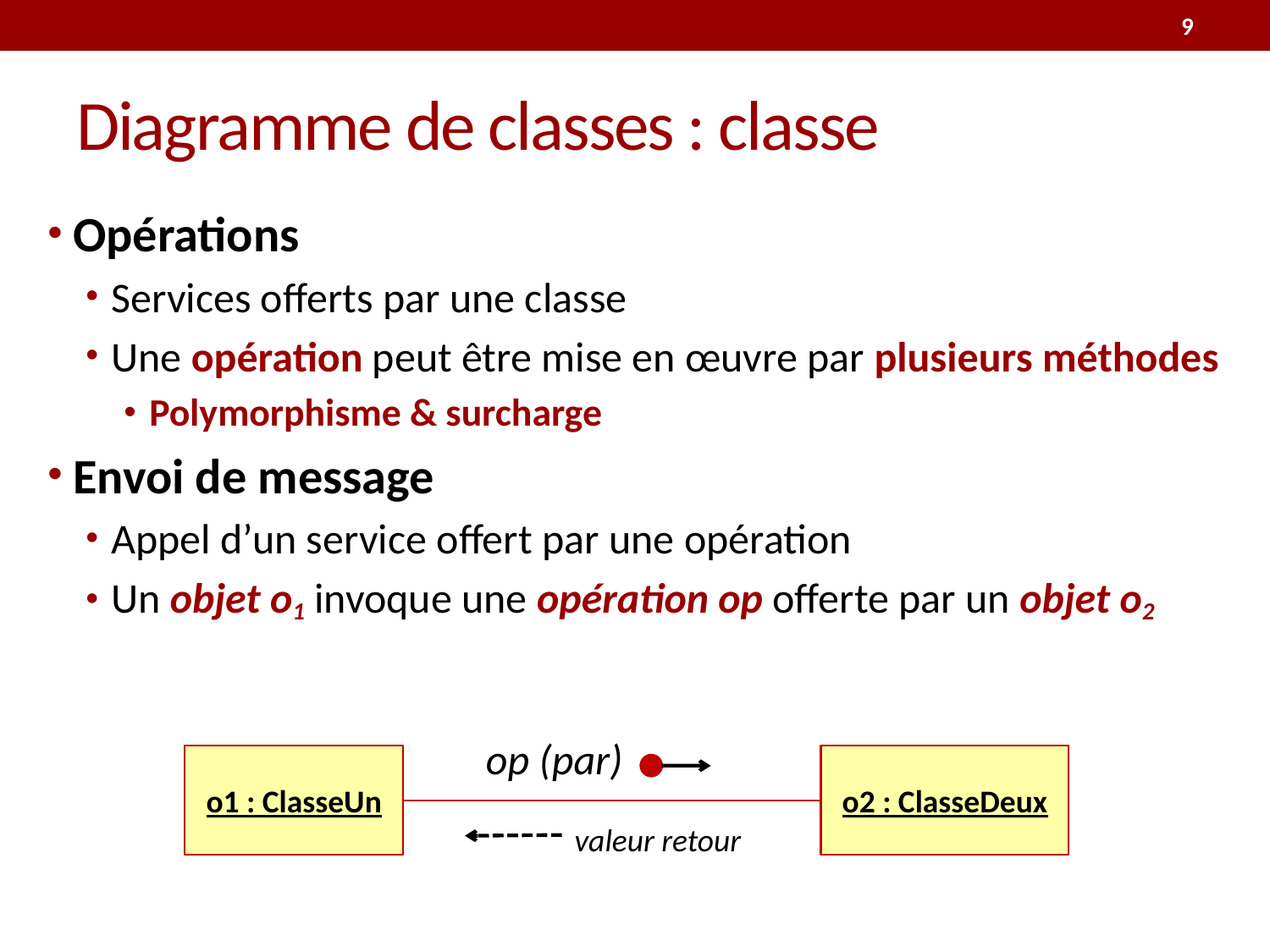

9
# Diagramme de classes : classe
Opérations
Services offerts par une classe
Une opération peut être mise en œuvre par plusieurs méthodes
Polymorphisme & surcharge
Envoi de message
Appel d’un service offert par une opération
Un objet o1 invoque une opération op offerte par un objet o2
op (par)
o1 : ClasseUn
o2 : ClasseDeux

valeur retour